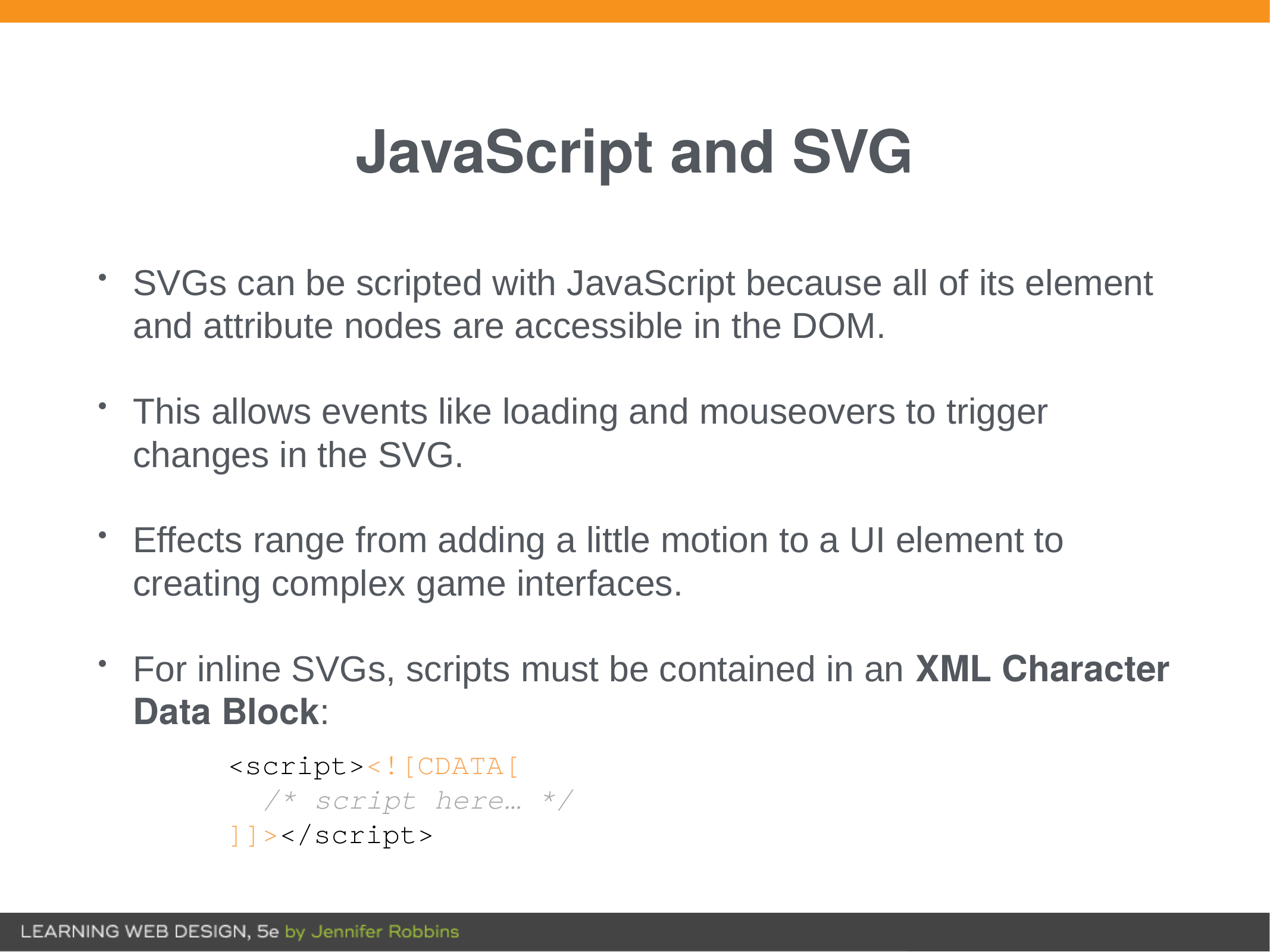

# JavaScript and SVG
SVGs can be scripted with JavaScript because all of its element and attribute nodes are accessible in the DOM.
This allows events like loading and mouseovers to trigger changes in the SVG.
Effects range from adding a little motion to a UI element to creating complex game interfaces.
For inline SVGs, scripts must be contained in an XML Character Data Block:
<script><![CDATA[
  /* script here… */
]]></script>